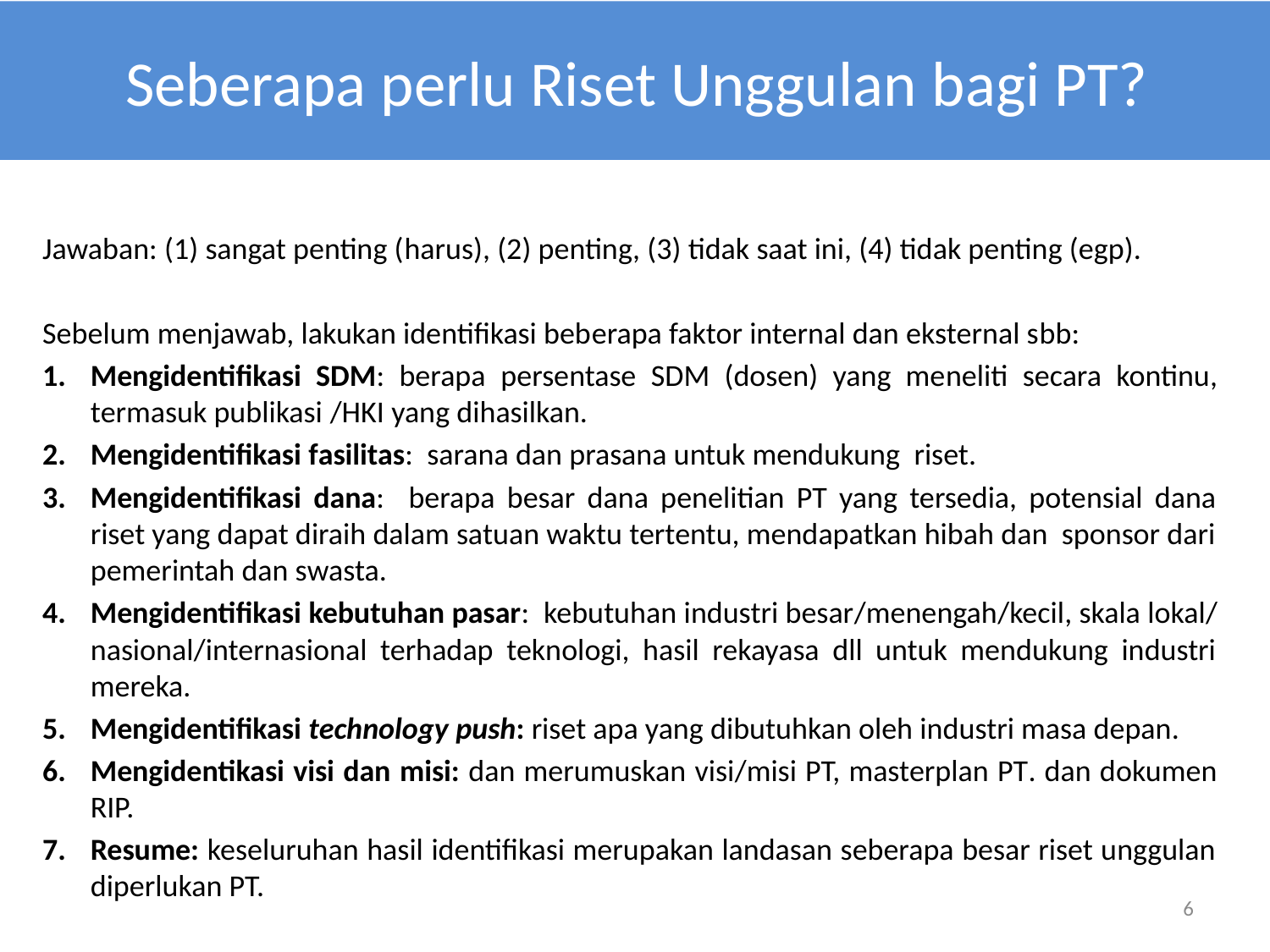

# Seberapa perlu Riset Unggulan bagi PT?
Jawaban: (1) sangat penting (harus), (2) penting, (3) tidak saat ini, (4) tidak penting (egp).

Sebelum menjawab, lakukan identifikasi beberapa faktor internal dan eksternal sbb:
Mengidentifikasi SDM: berapa persentase SDM (dosen) yang meneliti secara kontinu, termasuk publikasi /HKI yang dihasilkan.
Mengidentifikasi fasilitas:  sarana dan prasana untuk mendukung  riset.
Mengidentifikasi dana:  berapa besar dana penelitian PT yang tersedia, potensial dana riset yang dapat diraih dalam satuan waktu tertentu, mendapatkan hibah dan  sponsor dari pemerintah dan swasta.
Mengidentifikasi kebutuhan pasar:  kebutuhan industri besar/menengah/kecil, skala lokal/ nasional/internasional terhadap teknologi, hasil rekayasa dll untuk mendukung industri mereka.
Mengidentifikasi technology push: riset apa yang dibutuhkan oleh industri masa depan.
Mengidentikasi visi dan misi: dan merumuskan visi/misi PT, masterplan PT. dan dokumen RIP.
Resume: keseluruhan hasil identifikasi merupakan landasan seberapa besar riset unggulan diperlukan PT.

6